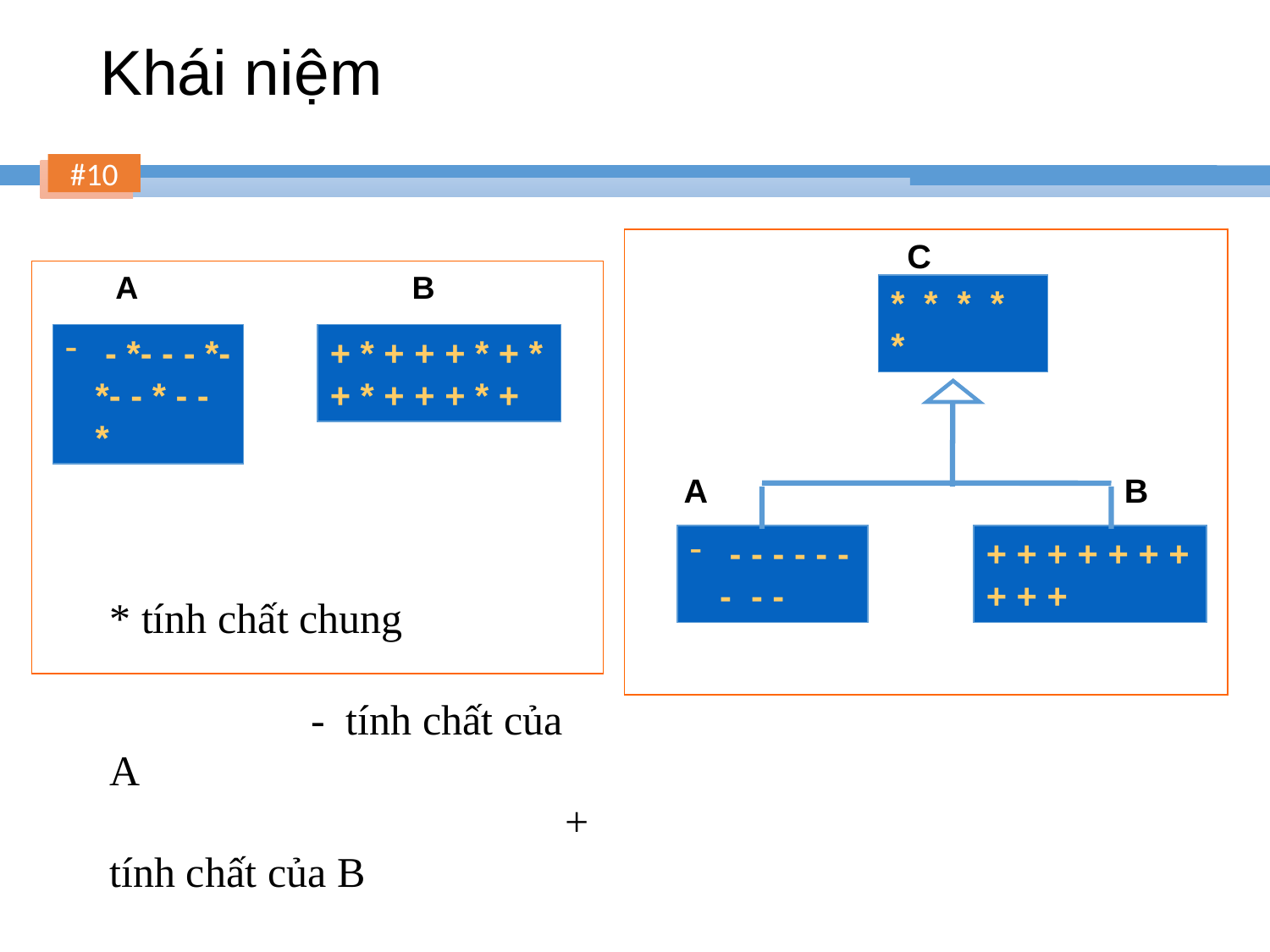

# Khái niệm
                             C

     A                                             B

        A                               B

	* tính chất chung                                                                                   -  tính chất của A                                                                                      + tính chất của B
*  *  *  *  *
 - *- - - *- *- - * - - *
+ * + + + * + * + * + + + * +

 - - - - - - -  - -
+ + + + + + + + + +

10